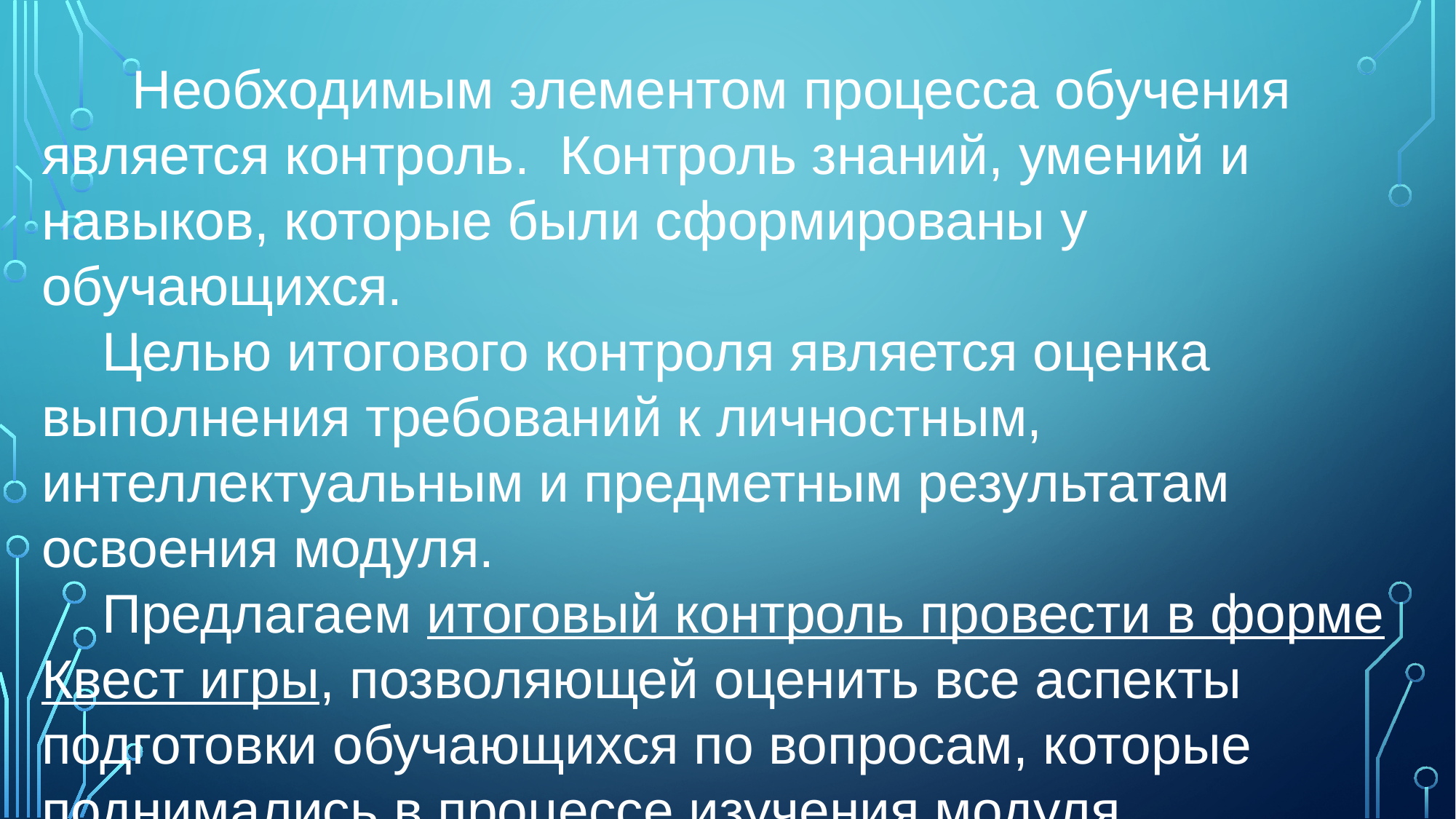

Необходимым элементом процесса обучения является контроль.  Контроль знаний, умений и навыков, которые были сформированы у обучающихся.
    Целью итогового контроля является оценка выполнения требований к лич­ностным, интеллектуальным и предметным результатам освоения модуля.
    Предлагаем итоговый контроль провести в форме Квест игры, позволя­ющей оценить все аспекты подготовки обучающихся по вопросам, которые поднима­лись в процессе изучения модуля «Банковские услуги и отношение людей с банками»